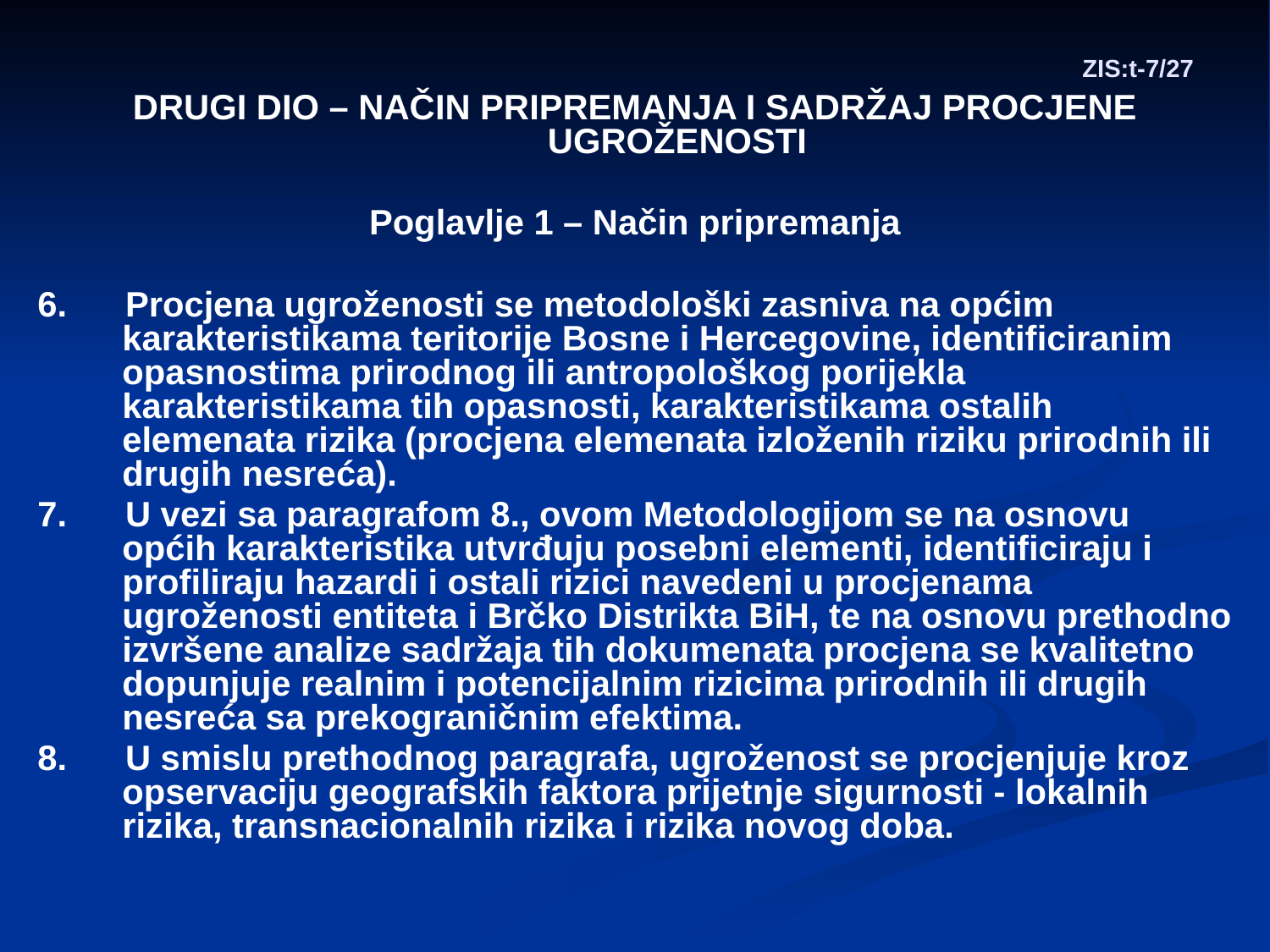

# ZIS:t-7/27
DRUGI DIO – NAČIN PRIPREMANJA I SADRŽAJ PROCJENE UGROŽENOSTI

 Poglavlje 1 – Način pripremanja

6.      Procjena ugroženosti se metodološki zasniva na općim karakteristikama teritorije Bosne i Hercegovine, identificiranim opasnostima prirodnog ili antropološkog porijekla karakteristikama tih opasnosti, karakteristikama ostalih elemenata rizika (procjena elemenata izloženih riziku prirodnih ili drugih nesreća).
7.      U vezi sa paragrafom 8., ovom Metodologijom se na osnovu općih karakteristika utvrđuju posebni elementi, identificiraju i profiliraju hazardi i ostali rizici navedeni u procjenama ugroženosti entiteta i Brčko Distrikta BiH, te na osnovu prethodno izvršene analize sadržaja tih dokumenata procjena se kvalitetno dopunjuje realnim i potencijalnim rizicima prirodnih ili drugih nesreća sa prekograničnim efektima.
8.      U smislu prethodnog paragrafa, ugroženost se procjenjuje kroz opservaciju geografskih faktora prijetnje sigurnosti - lokalnih rizika, transnacionalnih rizika i rizika novog doba.